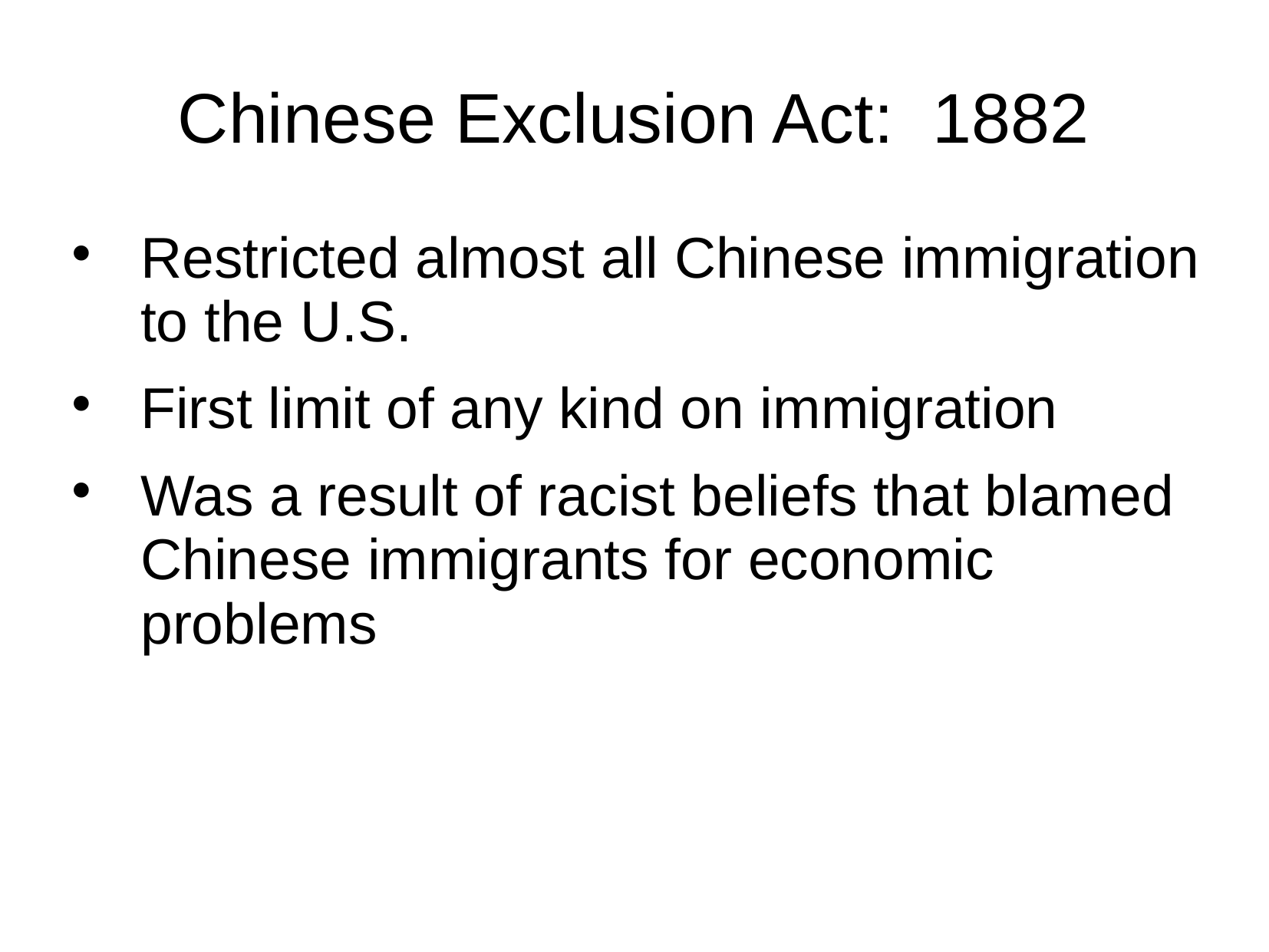

# Chinese Exclusion Act:  1882
Restricted almost all Chinese immigration to the U.S.
First limit of any kind on immigration
Was a result of racist beliefs that blamed Chinese immigrants for economic problems